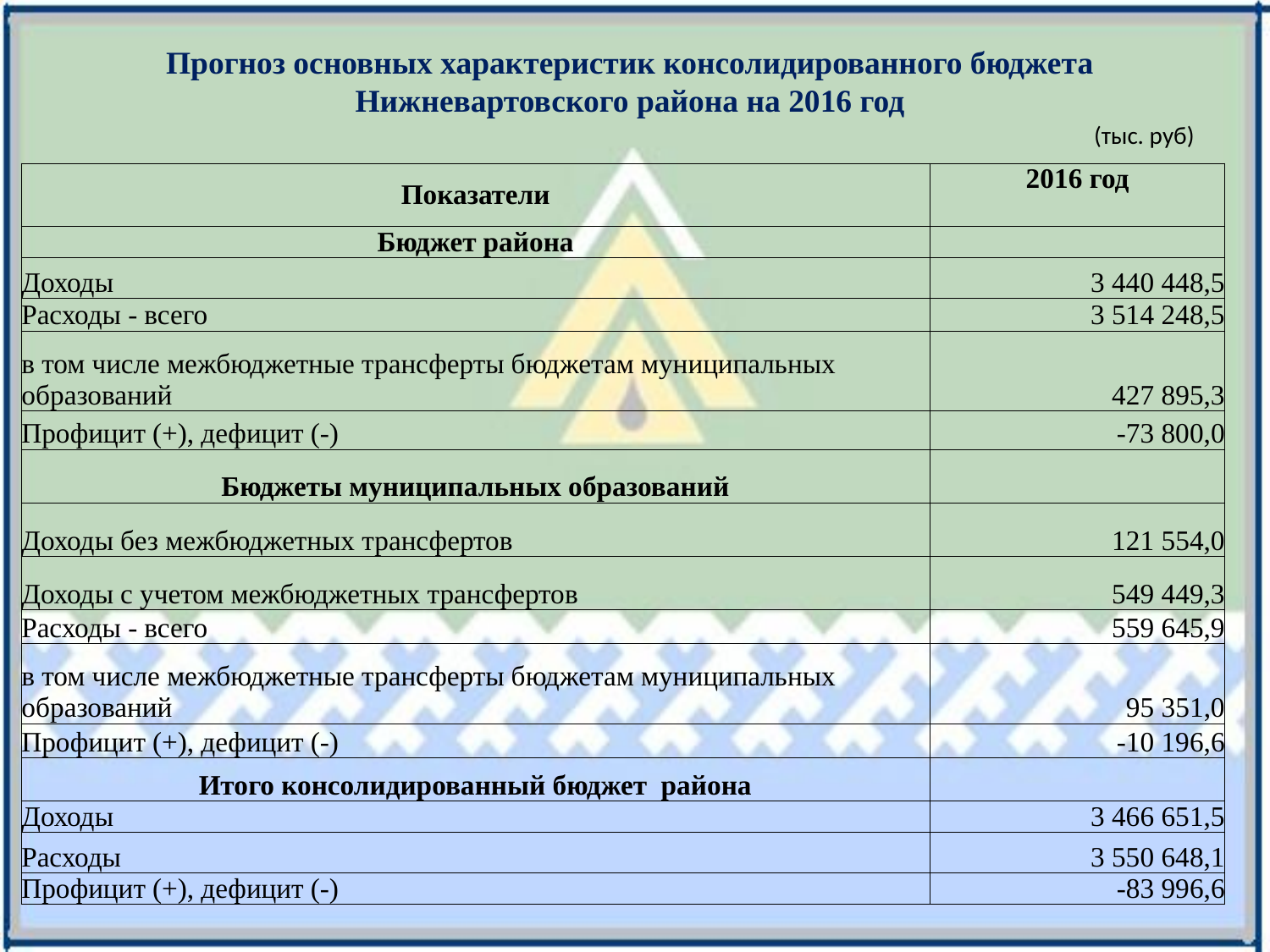

Прогноз основных характеристик консолидированного бюджета Нижневартовского района на 2016 год
(тыс. руб)
| Показатели | 2016 год |
| --- | --- |
| Бюджет района |  |
| Доходы | 3 440 448,5 |
| Расходы - всего | 3 514 248,5 |
| в том числе межбюджетные трансферты бюджетам муниципальных образований | 427 895,3 |
| Профицит (+), дефицит (-) | -73 800,0 |
| Бюджеты муниципальных образований |  |
| Доходы без межбюджетных трансфертов | 121 554,0 |
| Доходы с учетом межбюджетных трансфертов | 549 449,3 |
| Расходы - всего | 559 645,9 |
| в том числе межбюджетные трансферты бюджетам муниципальных образований | 95 351,0 |
| Профицит (+), дефицит (-) | -10 196,6 |
| Итого консолидированный бюджет района |  |
| Доходы | 3 466 651,5 |
| Расходы | 3 550 648,1 |
| Профицит (+), дефицит (-) | -83 996,6 |